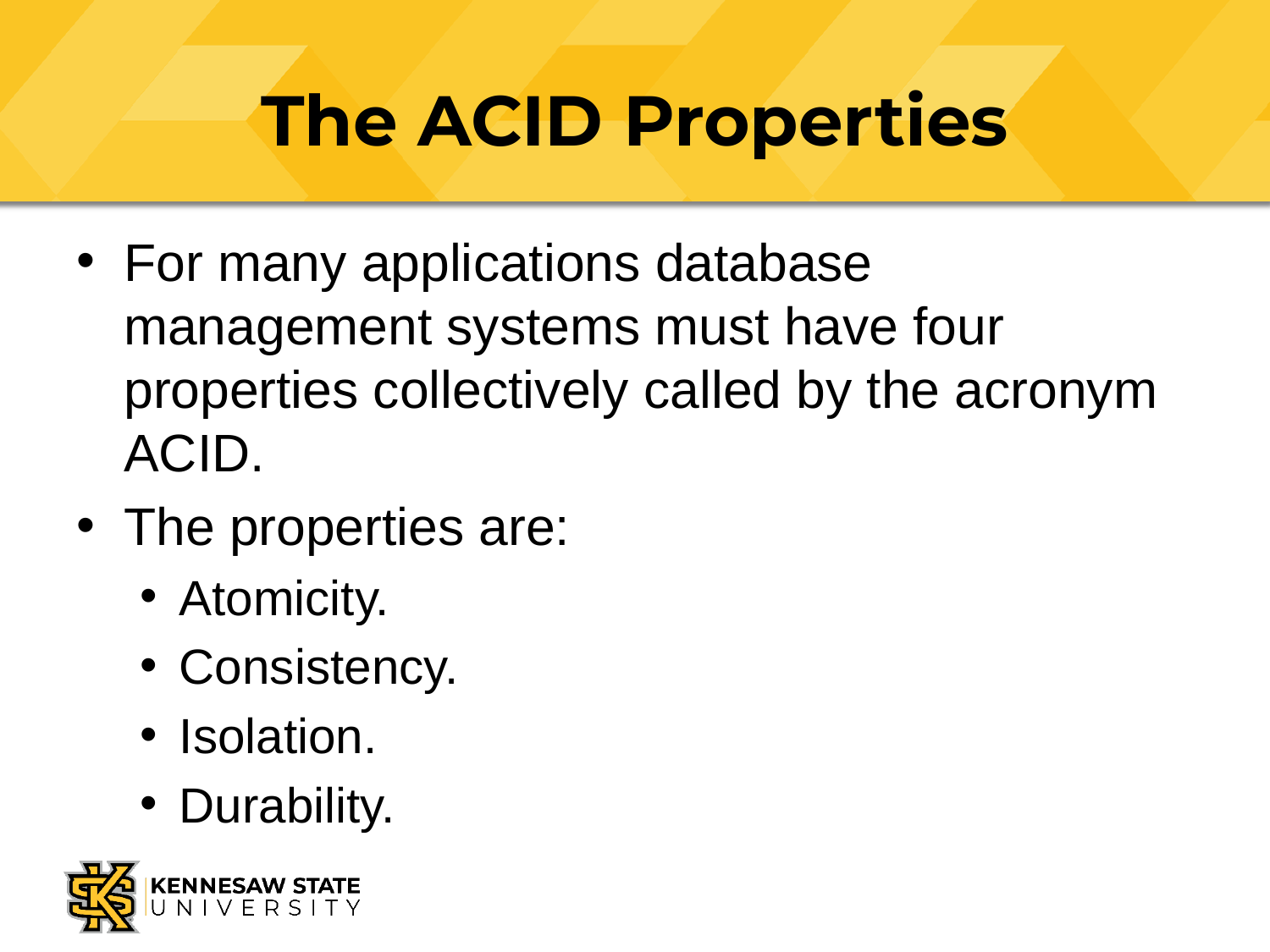

# The ACID Properties
For many applications database management systems must have four properties collectively called by the acronym ACID.
The properties are:
Atomicity.
Consistency.
Isolation.
Durability.